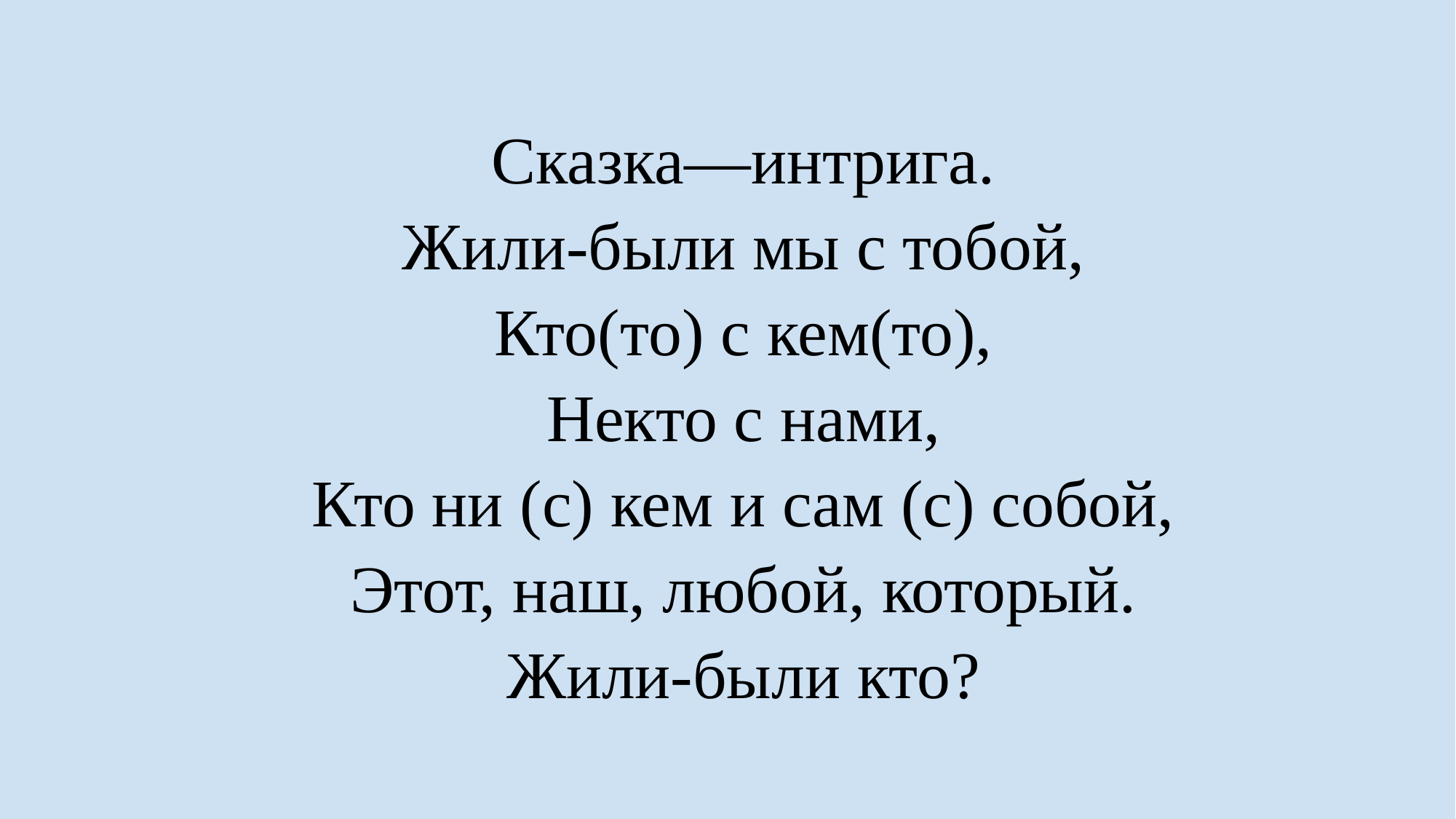

# Сказка—интрига. Жили-были мы с тобой, Кто(то) с кем(то), Некто с нами, Кто ни (с) кем и сам (с) собой, Этот, наш, любой, который. Жили-были кто?